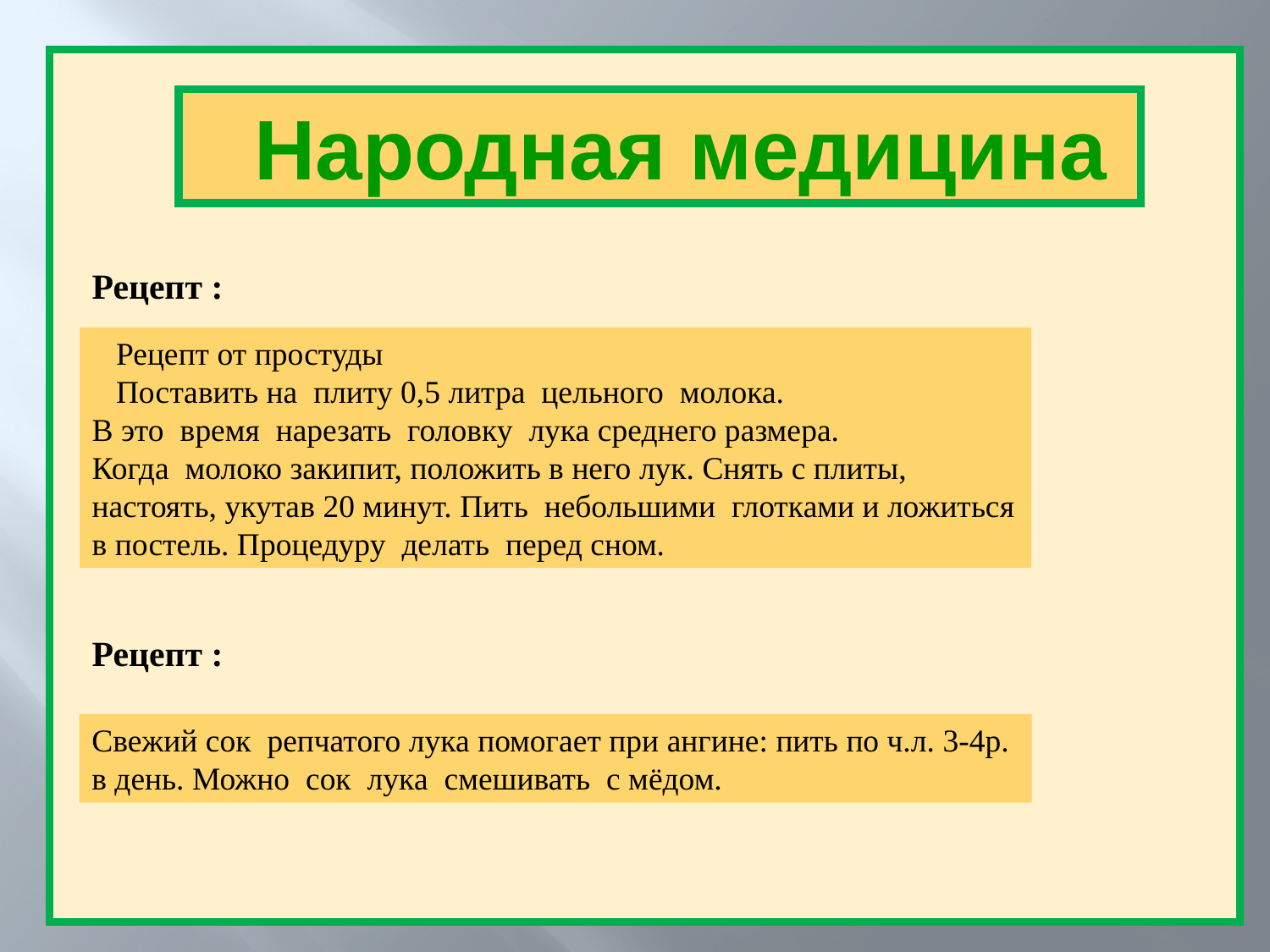

Народная медицина
Рецепт :
   Рецепт от простуды
   Поставить на  плиту 0,5 литра  цельного  молока.
В это  время  нарезать  головку  лука среднего размера.
Когда  молоко закипит, положить в него лук. Снять с плиты, настоять, укутав 20 минут. Пить  небольшими  глотками и ложиться в постель. Процедуру  делать  перед сном.
Рецепт :

Свежий сок  репчатого лука помогает при ангине: пить по ч.л. 3-4р. в день. Можно  сок  лука  смешивать  с мёдом.